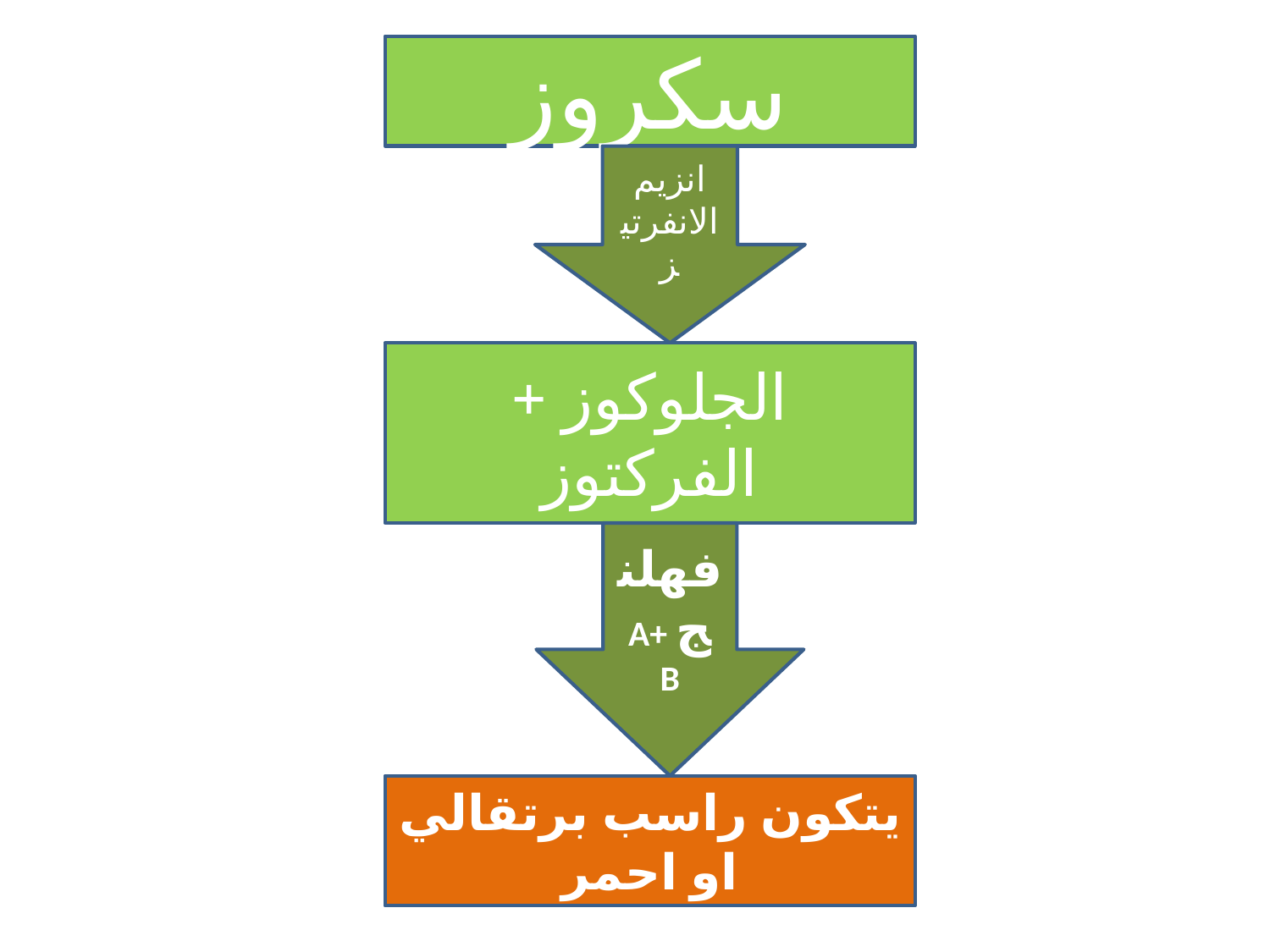

سكروز
انزيم الانفرتيز
الجلوكوز + الفركتوز
فهلنج A+ B
يتكون راسب برتقالي او احمر